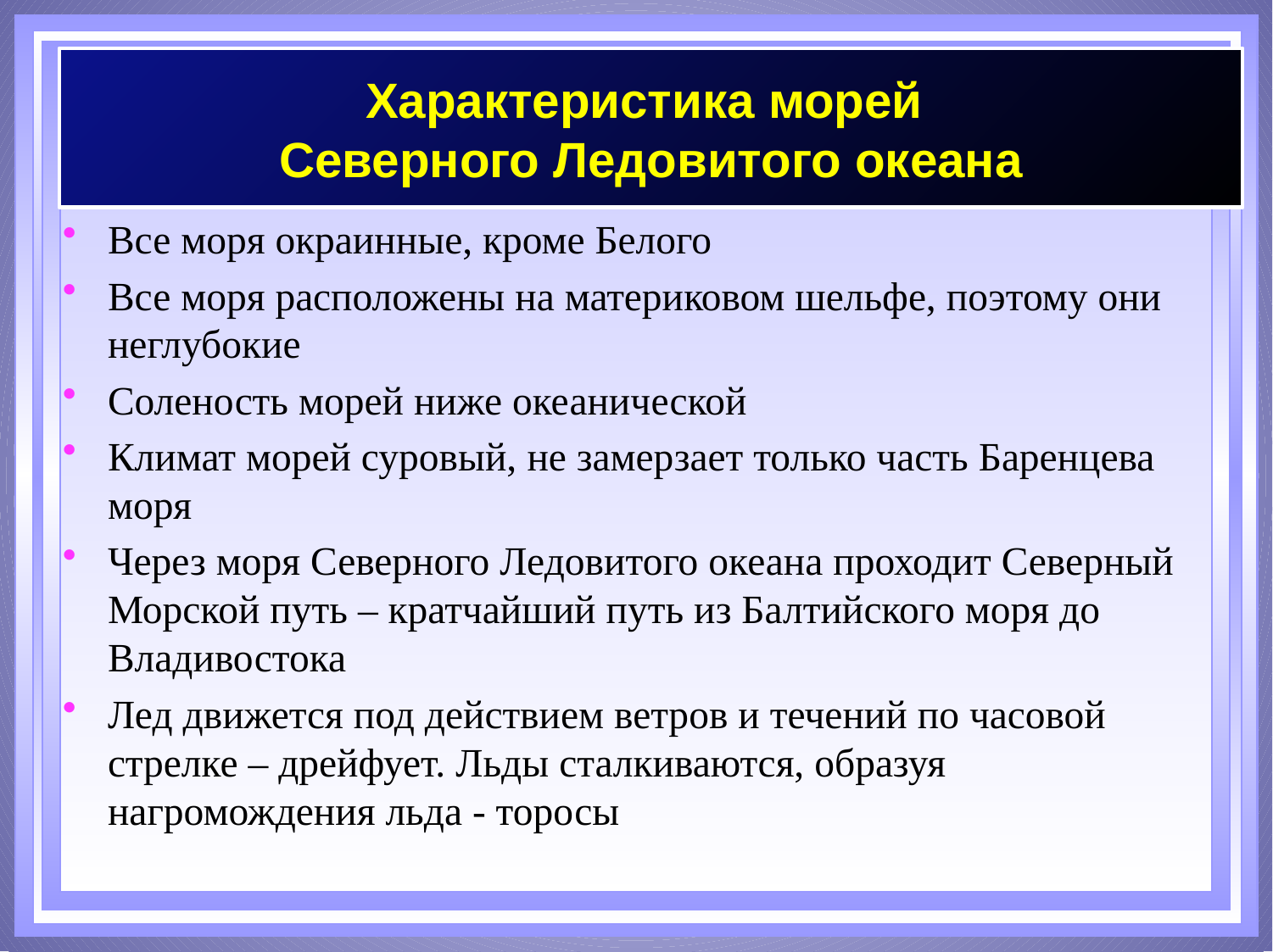

Характеристика морей
Северного Ледовитого океана
Характеристика морей
Северного Ледовитого океана
#
Все моря окраинные, кроме Белого
Все моря расположены на материковом шельфе, поэтому они неглубокие
Соленость морей ниже океанической
Климат морей суровый, не замерзает только часть Баренцева моря
Через моря Северного Ледовитого океана проходит Северный Морской путь – кратчайший путь из Балтийского моря до Владивостока
Лед движется под действием ветров и течений по часовой стрелке – дрейфует. Льды сталкиваются, образуя нагромождения льда - торосы